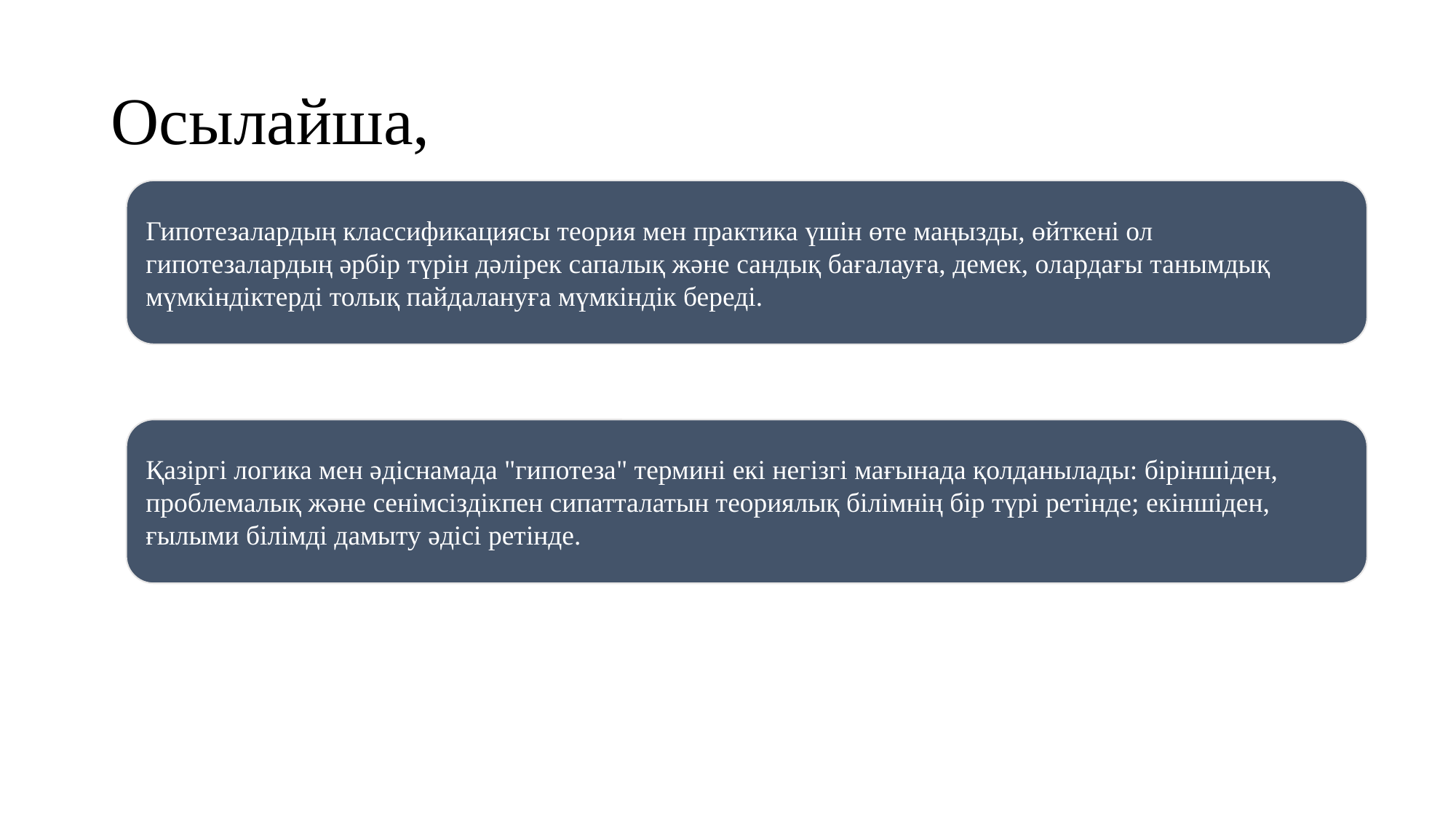

# Осылайша,
Гипотезалардың классификациясы теория мен практика үшін өте маңызды, өйткені ол гипотезалардың әрбір түрін дәлірек сапалық және сандық бағалауға, демек, олардағы танымдық мүмкіндіктерді толық пайдалануға мүмкіндік береді.
Қазіргі логика мен әдіснамада "гипотеза" термині екі негізгі мағынада қолданылады: біріншіден, проблемалық және сенімсіздікпен сипатталатын теориялық білімнің бір түрі ретінде; екіншіден, ғылыми білімді дамыту әдісі ретінде.